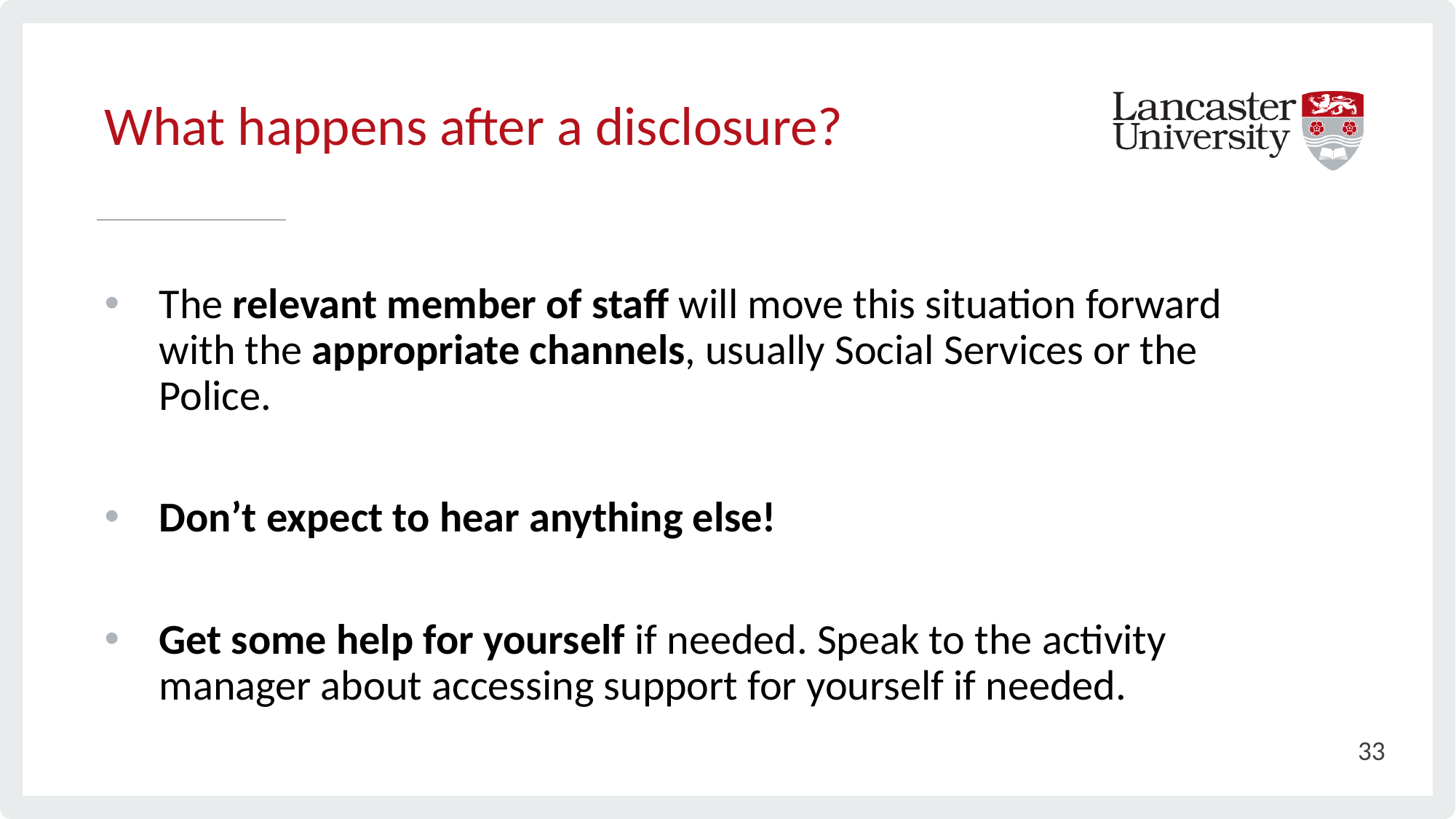

# What happens after a disclosure?
The relevant member of staff will move this situation forward with the appropriate channels, usually Social Services or the Police.

Don’t expect to hear anything else!

Get some help for yourself if needed. Speak to the activity manager about accessing support for yourself if needed.

33